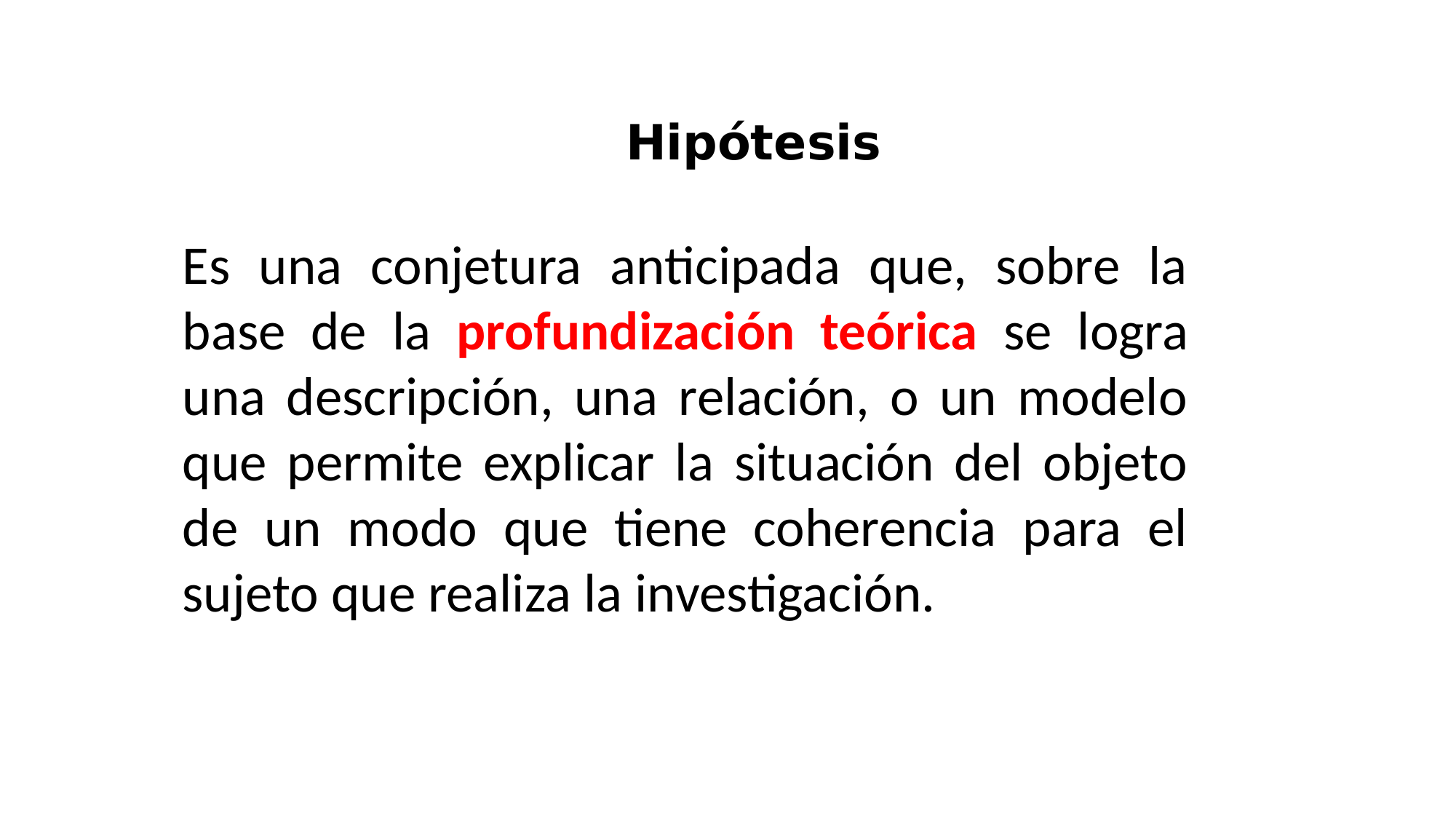

Hipótesis
Es una conjetura anticipada que, sobre la base de la profundización teórica se logra una descripción, una relación, o un modelo que permite explicar la situación del objeto de un modo que tiene coherencia para el sujeto que realiza la investigación.